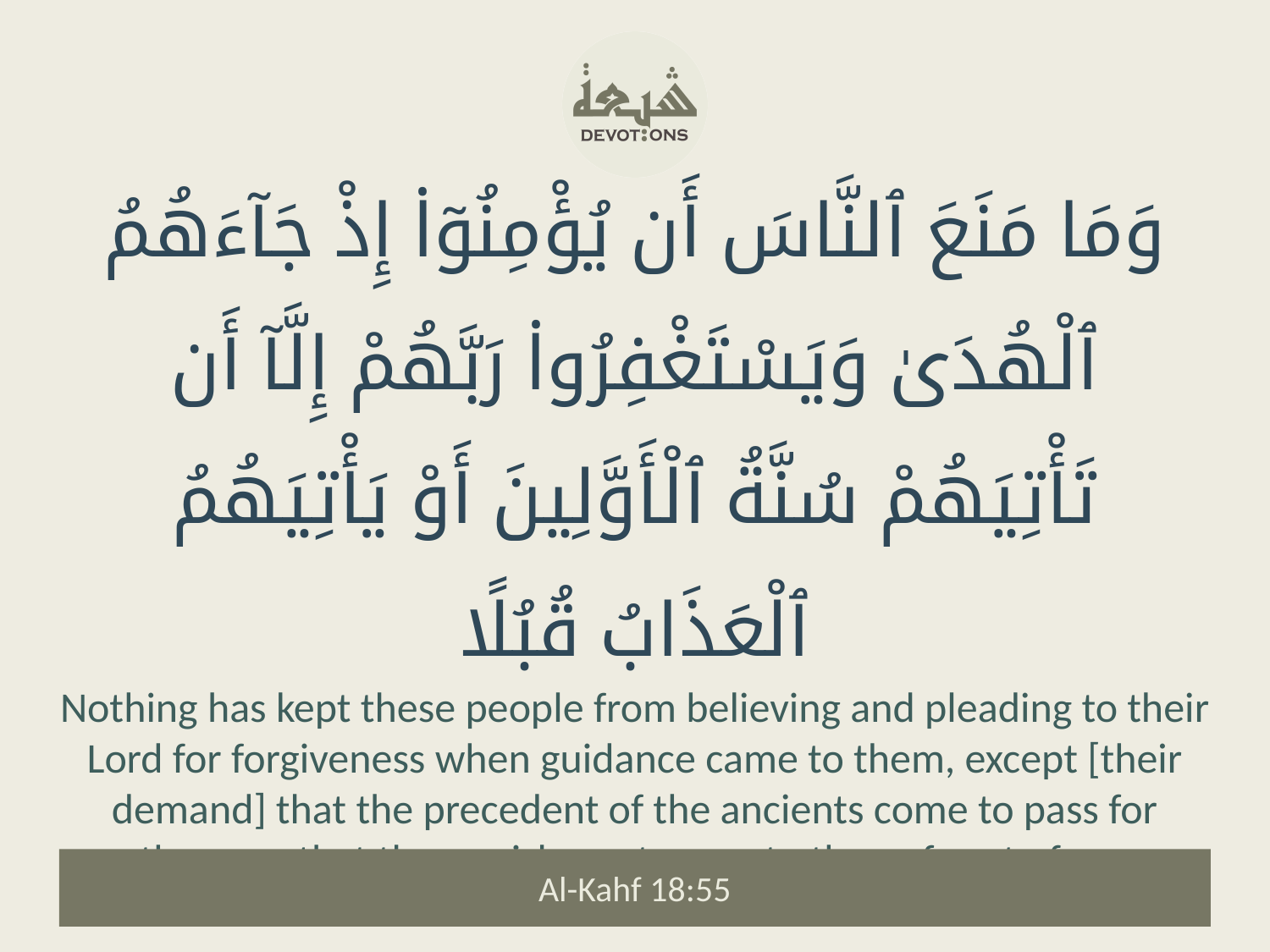

وَمَا مَنَعَ ٱلنَّاسَ أَن يُؤْمِنُوٓا۟ إِذْ جَآءَهُمُ ٱلْهُدَىٰ وَيَسْتَغْفِرُوا۟ رَبَّهُمْ إِلَّآ أَن تَأْتِيَهُمْ سُنَّةُ ٱلْأَوَّلِينَ أَوْ يَأْتِيَهُمُ ٱلْعَذَابُ قُبُلًا
Nothing has kept these people from believing and pleading to their Lord for forgiveness when guidance came to them, except [their demand] that the precedent of the ancients come to pass for them, or that the punishment come to them, face to face.
Al-Kahf 18:55